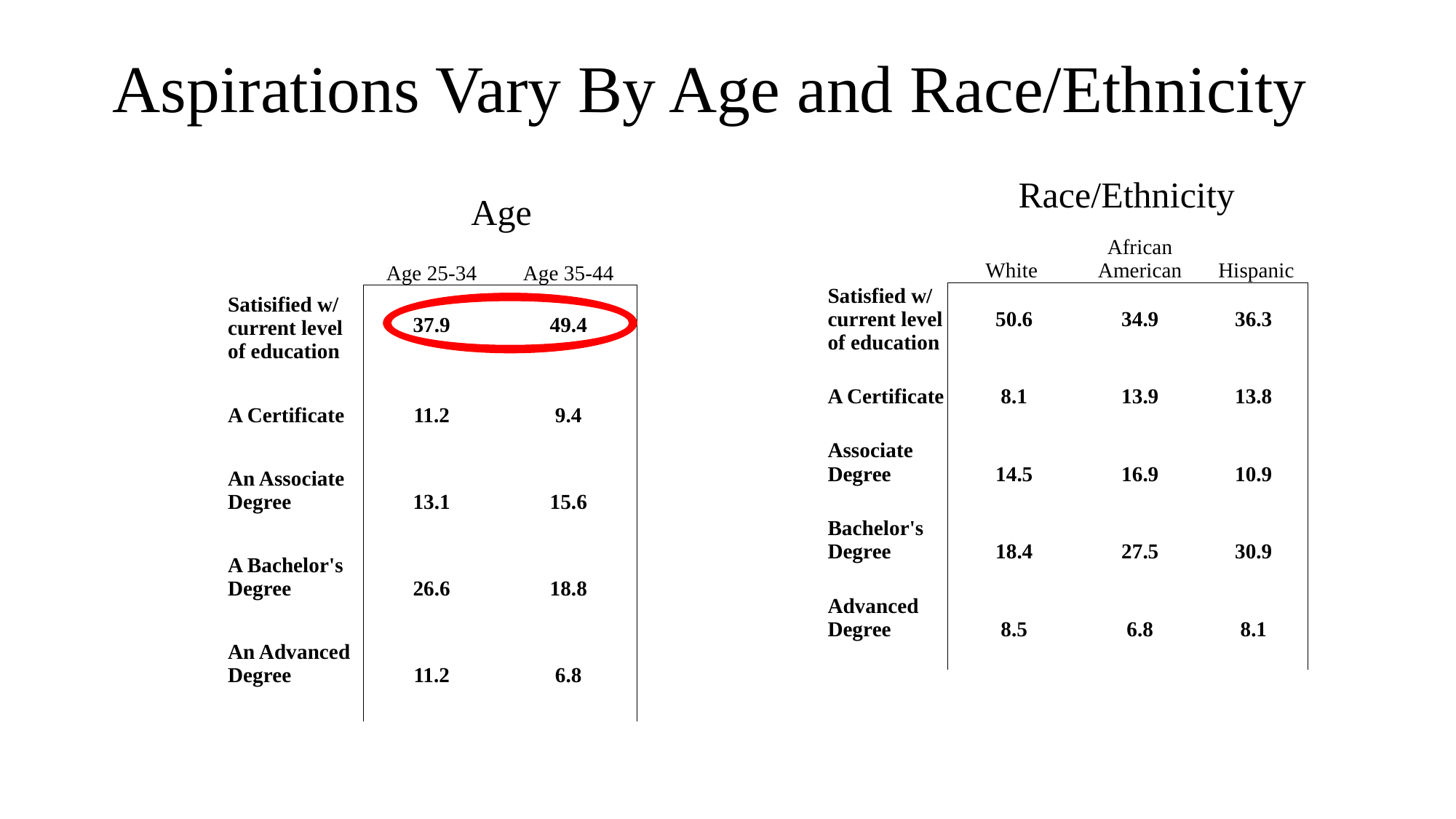

# Aspirations Vary By Age and Race/Ethnicity
Race/Ethnicity
Age
|  | Age 25-34 | Age 35-44 |
| --- | --- | --- |
| Satisified w/ current level of education | 37.9 | 49.4 |
|  |  |  |
| A Certificate | 11.2 | 9.4 |
|  |  |  |
| An Associate Degree | 13.1 | 15.6 |
|  |  |  |
| A Bachelor's Degree | 26.6 | 18.8 |
|  |  |  |
| An Advanced Degree | 11.2 | 6.8 |
|  |  |  |
|  | White | African American | Hispanic |
| --- | --- | --- | --- |
| Satisfied w/ current level of education | 50.6 | 34.9 | 36.3 |
|  |  |  |  |
| A Certificate | 8.1 | 13.9 | 13.8 |
|  |  |  |  |
| Associate Degree | 14.5 | 16.9 | 10.9 |
|  |  |  |  |
| Bachelor's Degree | 18.4 | 27.5 | 30.9 |
|  |  |  |  |
| Advanced Degree | 8.5 | 6.8 | 8.1 |
|  |  |  |  |